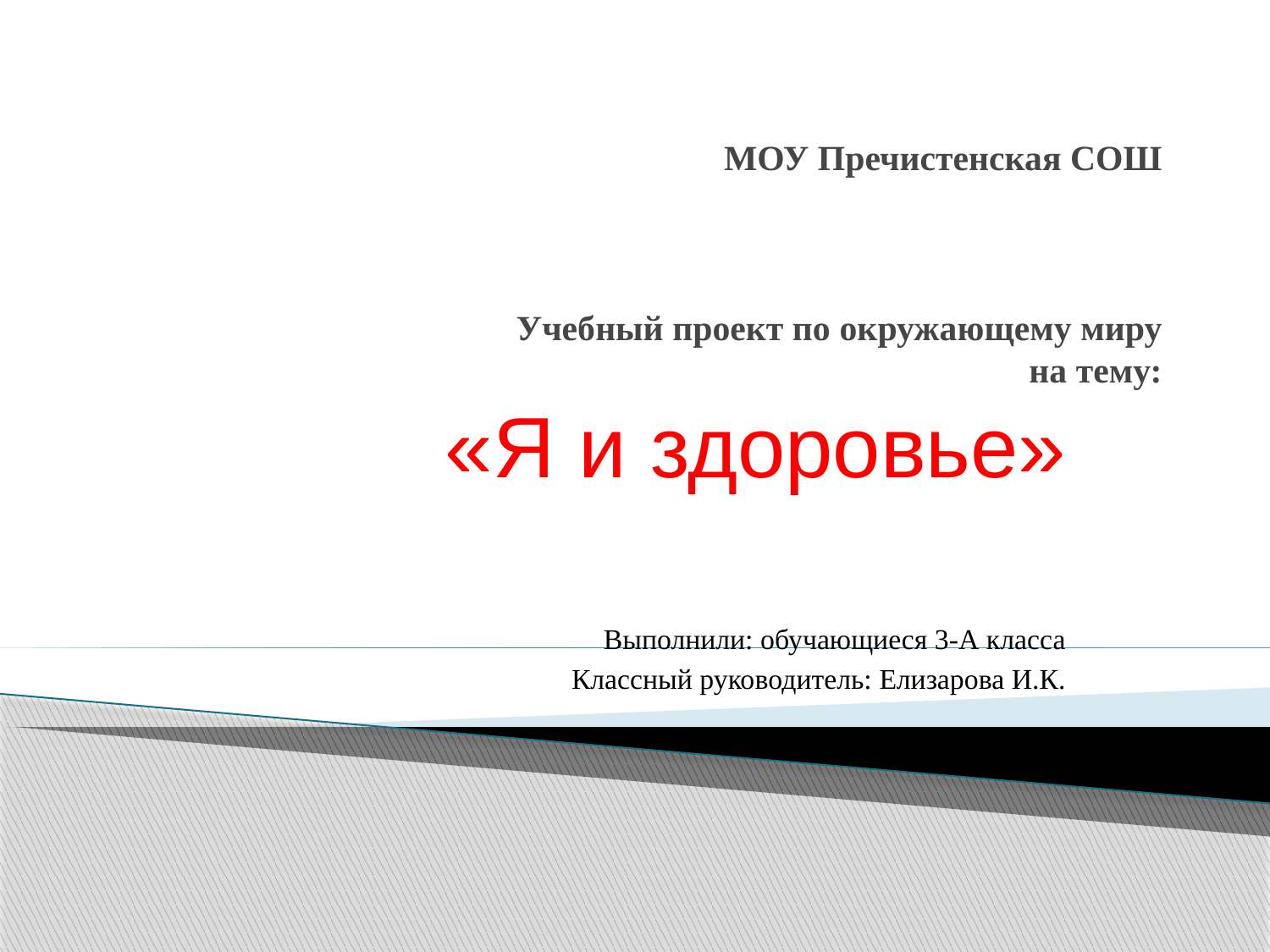

# МОУ Пречистенская СОШ Учебный проект по окружающему миру на тему:
«Я и здоровье»

Выполнили: обучающиеся 3-А класса
Классный руководитель: Елизарова И.К.

2013 год